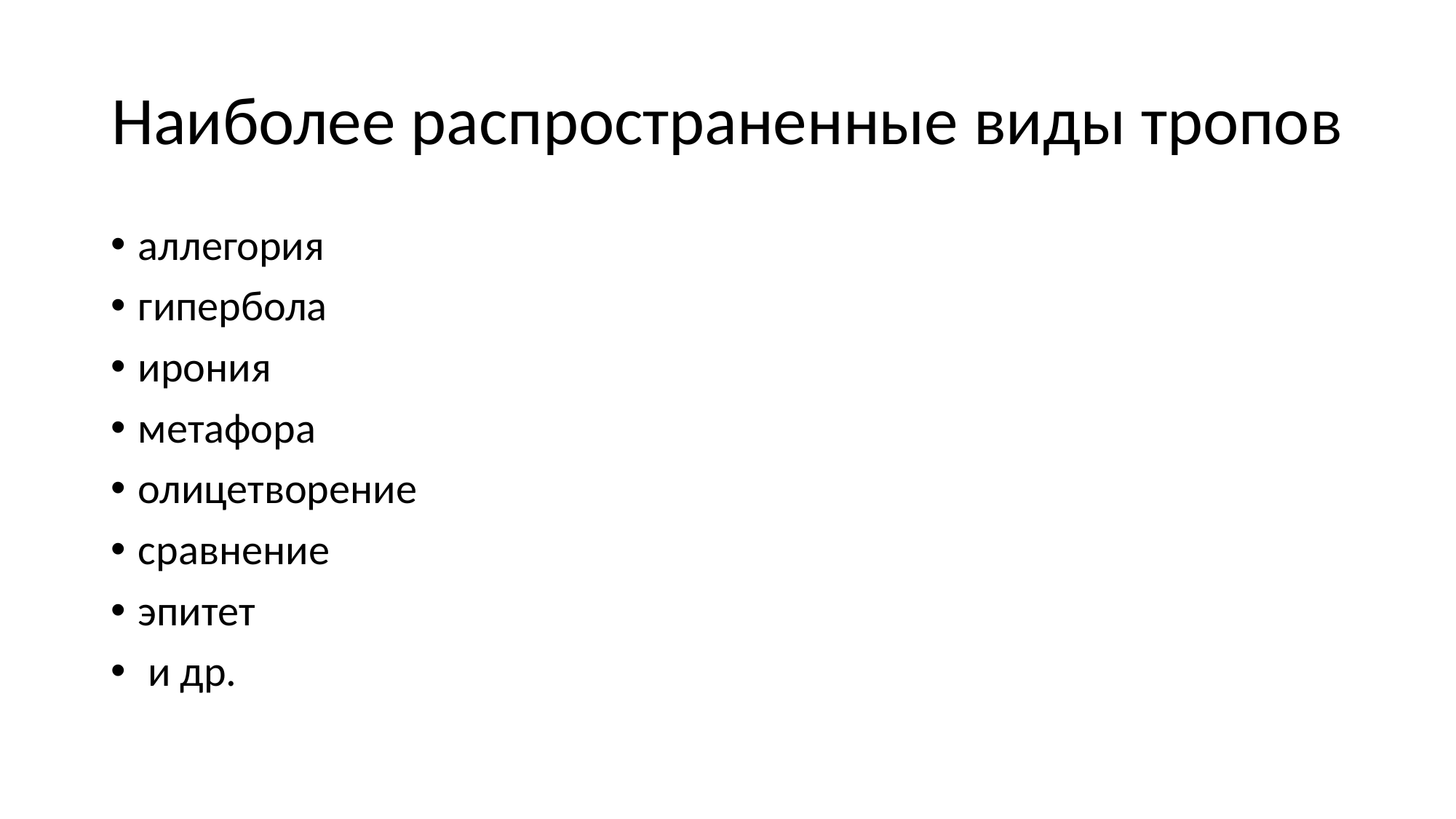

# Наиболее распространенные виды тропов
аллегория
гипербола
ирония
метафора
олицетворение
сравнение
эпитет
 и др.